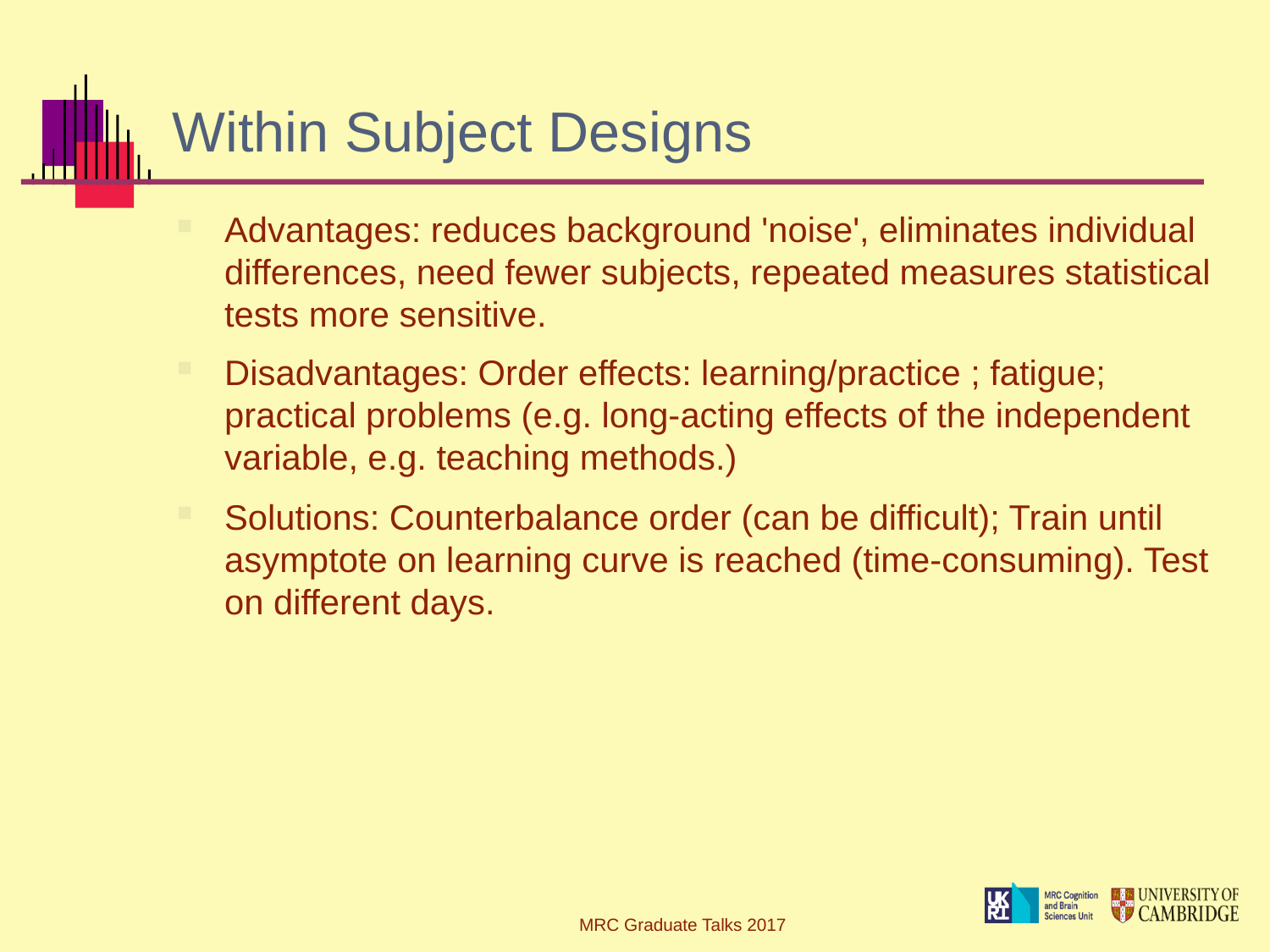

# Within Subject Designs
Advantages: reduces background 'noise', eliminates individual differences, need fewer subjects, repeated measures statistical tests more sensitive.
Disadvantages: Order effects: learning/practice ; fatigue; practical problems (e.g. long-acting effects of the independent variable, e.g. teaching methods.)
Solutions: Counterbalance order (can be difficult); Train until asymptote on learning curve is reached (time-consuming). Test on different days.

MRC Graduate Talks 2017